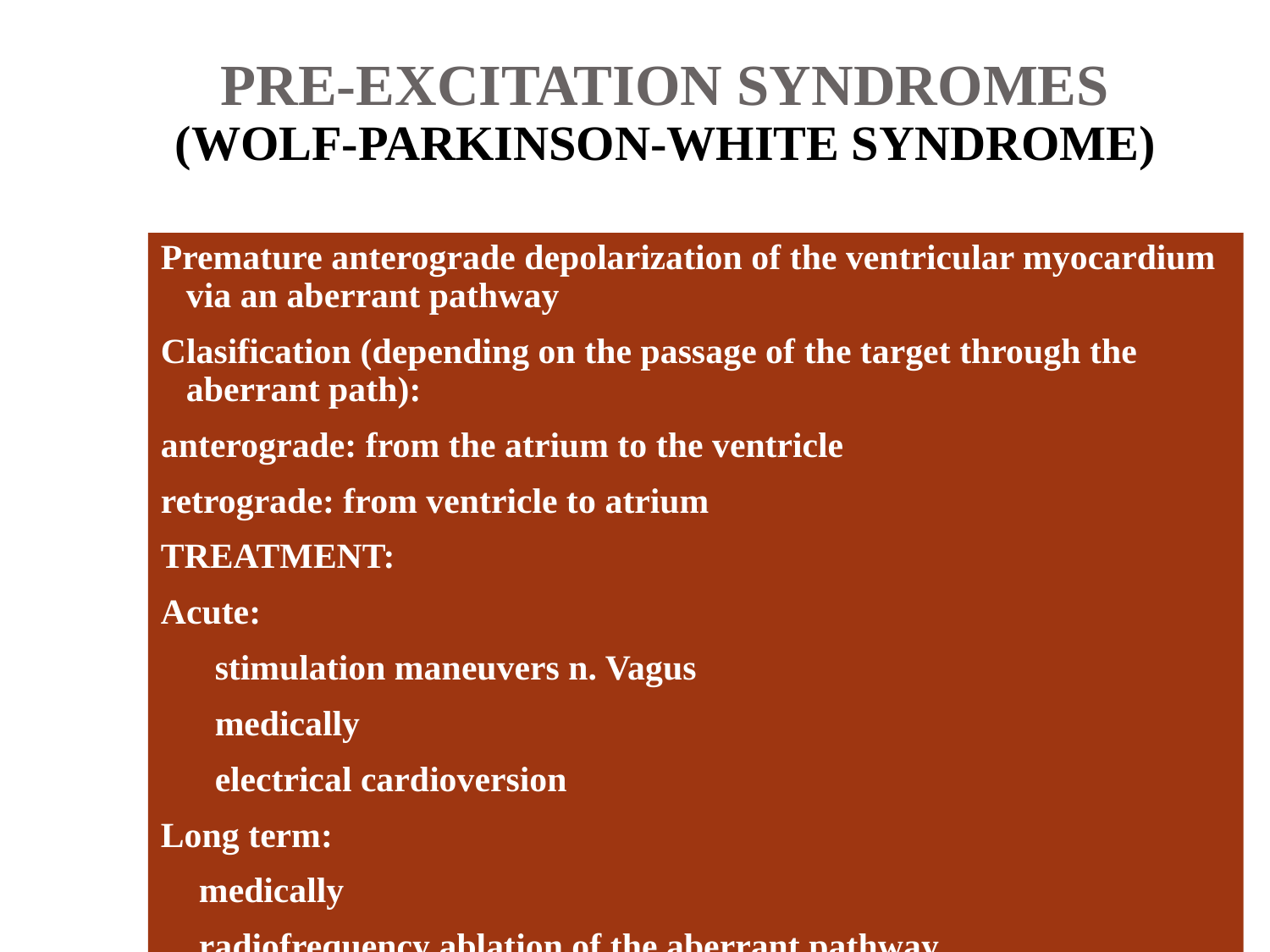

# PRE-EXCITATIOn SYNDROMES (Wolf-Parkinson-White syndrome)
Premature anterograde depolarization of the ventricular myocardium via an aberrant pathway
Clasification (depending on the passage of the target through the aberrant path):
anterograde: from the atrium to the ventricle
retrograde: from ventricle to atrium
TREATMENT:
Acute:
stimulation maneuvers n. Vagus
medically
electrical cardioversion
Long term:
medically
radiofrequency ablation of the aberrant pathway